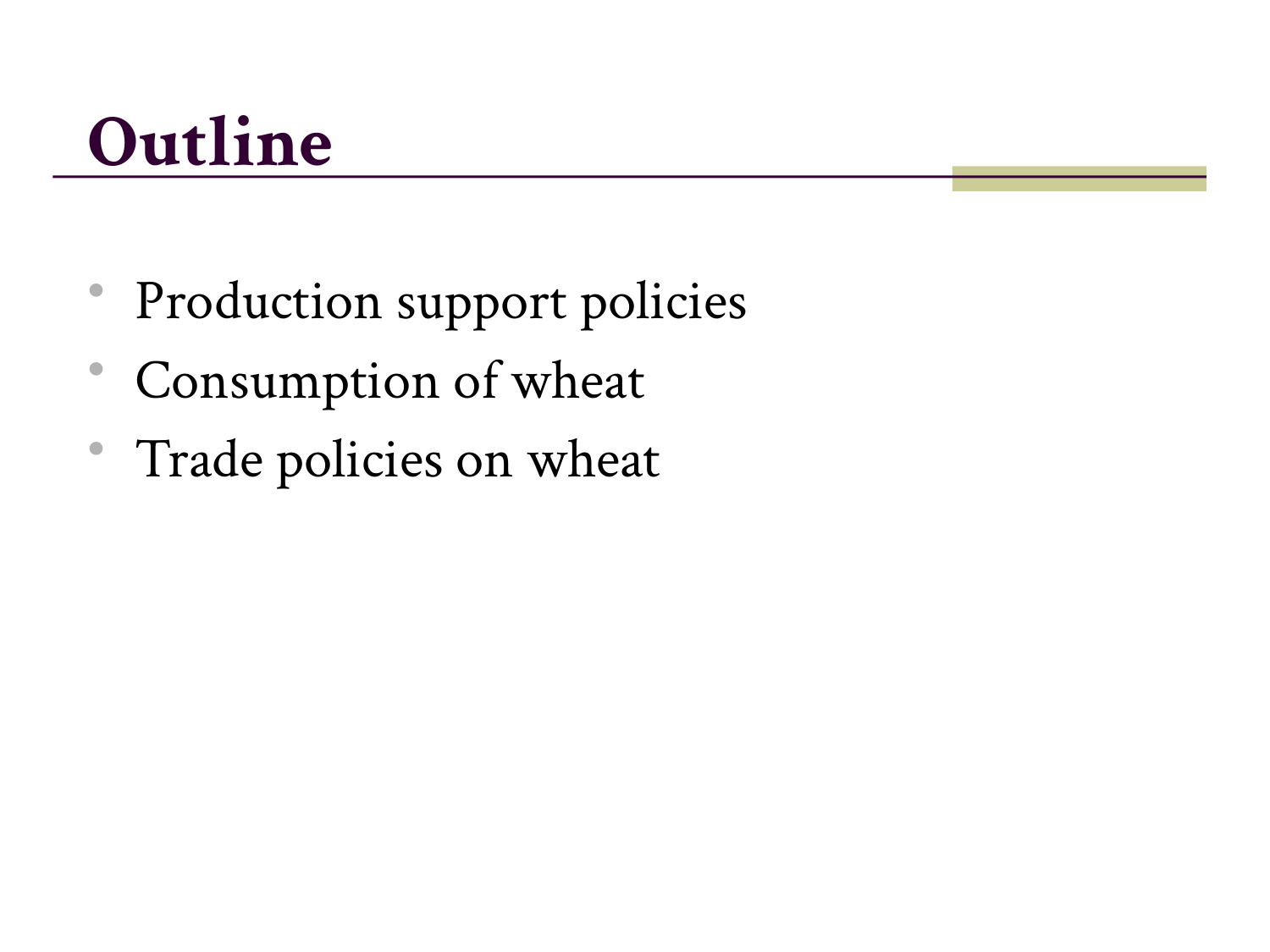

# Outline
Production support policies
Consumption of wheat
Trade policies on wheat